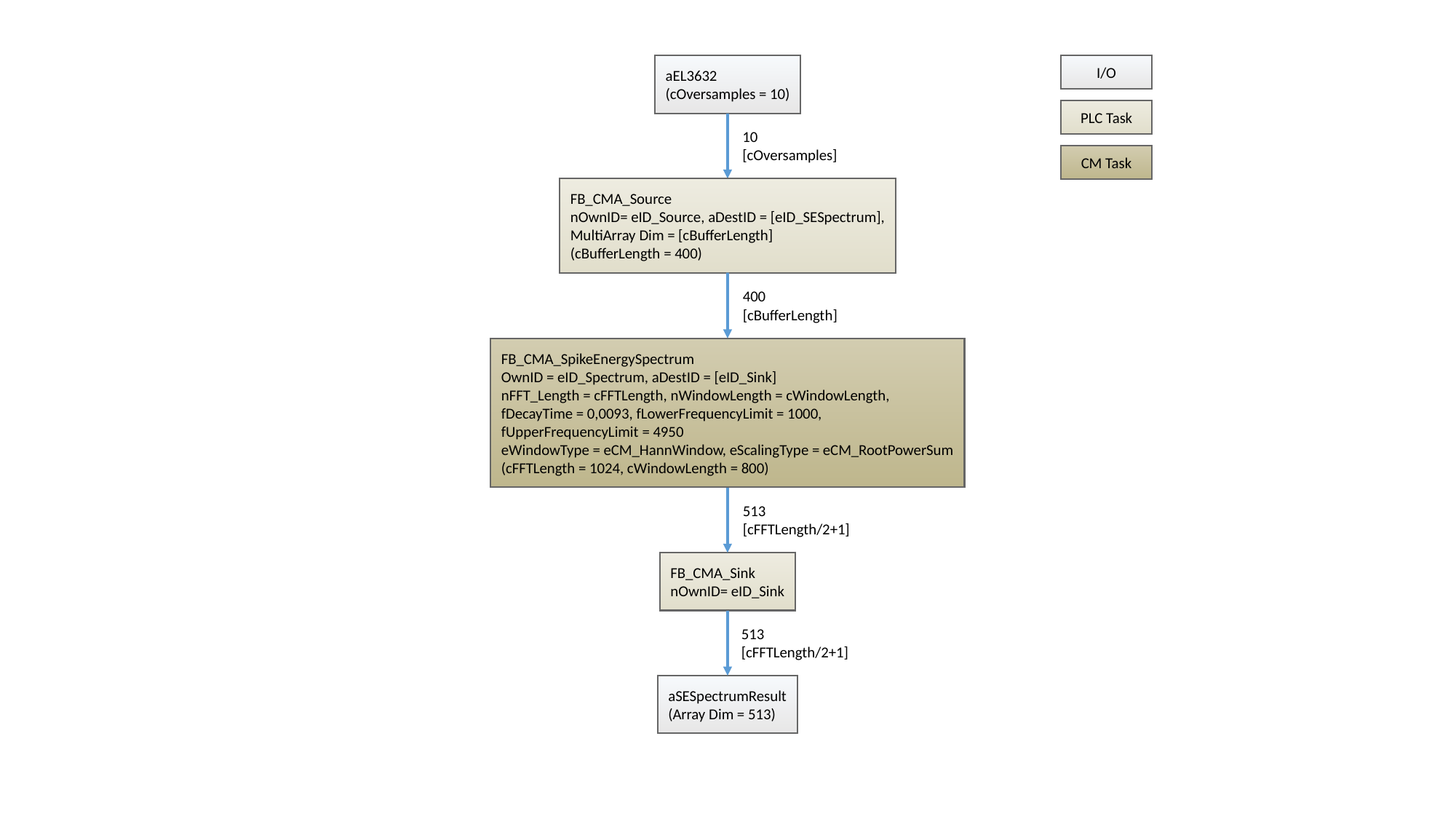

aEL3632
(cOversamples = 10)
I/O
PLC Task
10
[cOversamples]
CM Task
FB_CMA_Source
nOwnID= eID_Source, aDestID = [eID_SESpectrum],
MultiArray Dim = [cBufferLength]
(cBufferLength = 400)
400
[cBufferLength]
FB_CMA_SpikeEnergySpectrum
OwnID = eID_Spectrum, aDestID = [eID_Sink]
nFFT_Length = cFFTLength, nWindowLength = cWindowLength,
fDecayTime = 0,0093, fLowerFrequencyLimit = 1000,
fUpperFrequencyLimit = 4950
eWindowType = eCM_HannWindow, eScalingType = eCM_RootPowerSum
(cFFTLength = 1024, cWindowLength = 800)
513
[cFFTLength/2+1]
FB_CMA_Sink
nOwnID= eID_Sink
513
[cFFTLength/2+1]
aSESpectrumResult
(Array Dim = 513)